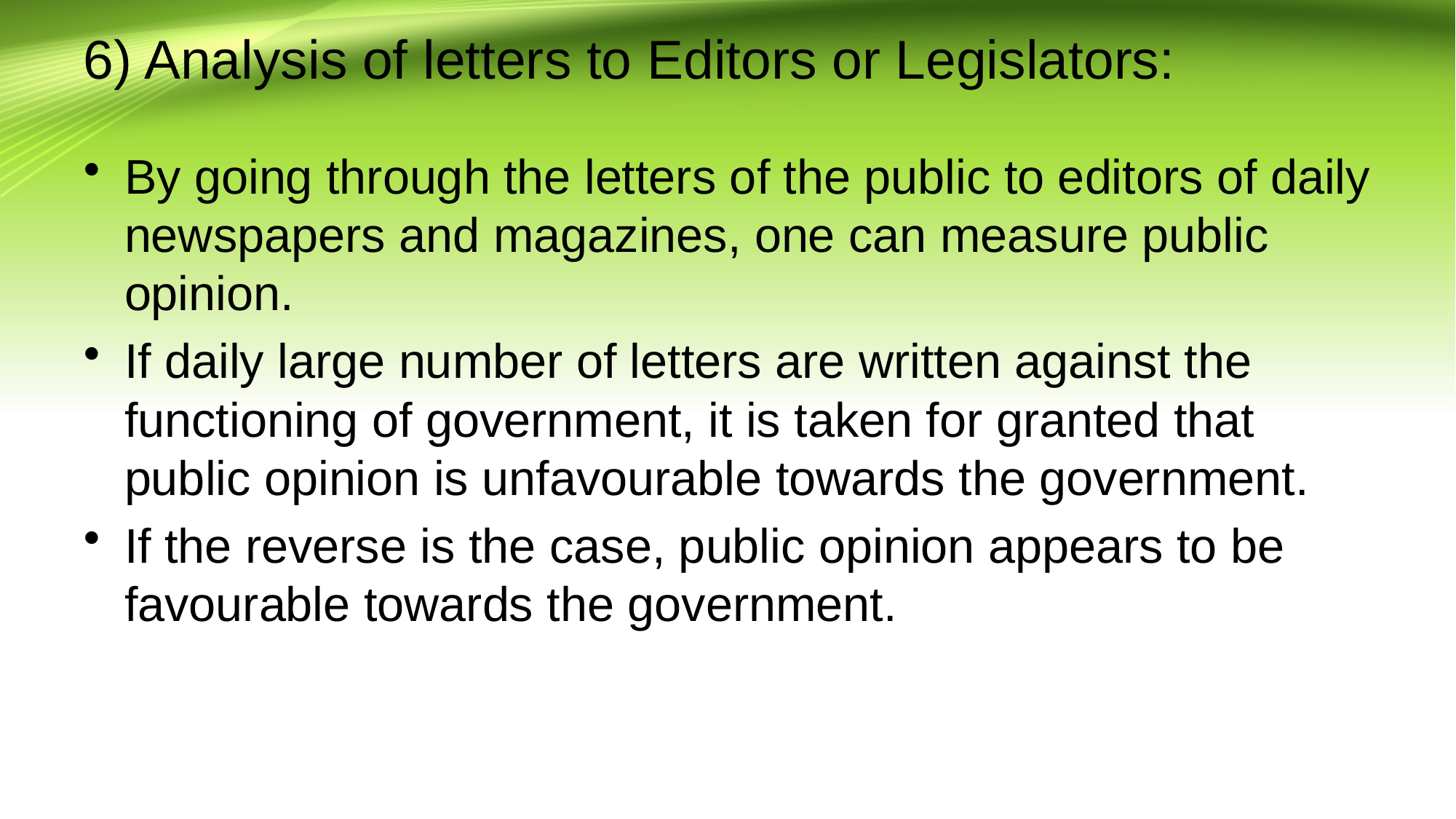

# 6) Analysis of letters to Editors or Legislators:
By going through the letters of the public to editors of daily newspapers and magazines, one can measure public opinion.
If daily large number of letters are written against the functioning of government, it is taken for granted that public opinion is unfavourable towards the government.
If the reverse is the case, public opinion appears to be favourable towards the government.